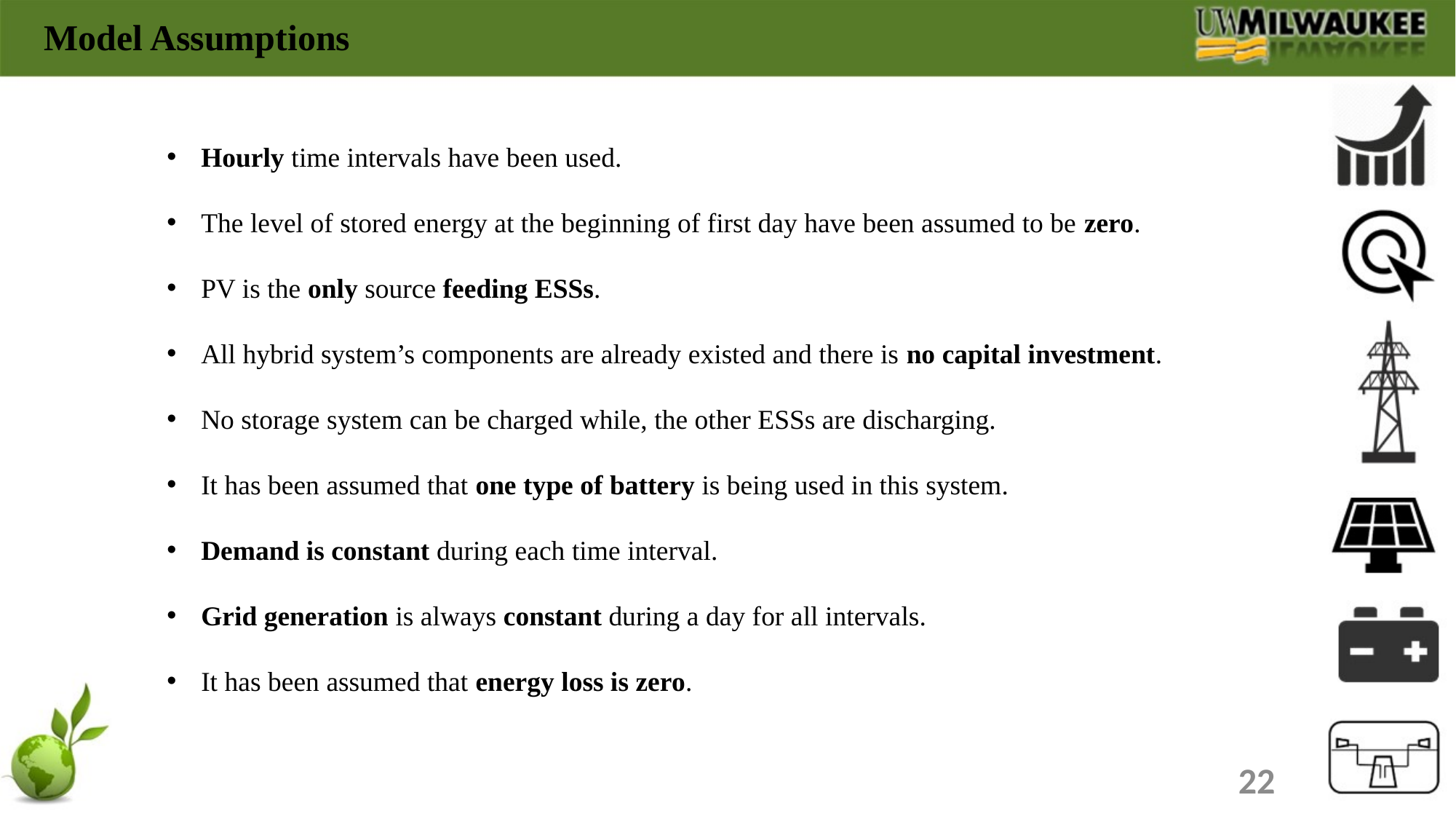

Model Assumptions
Hourly time intervals have been used.
The level of stored energy at the beginning of first day have been assumed to be zero.
PV is the only source feeding ESSs.
All hybrid system’s components are already existed and there is no capital investment.
No storage system can be charged while, the other ESSs are discharging.
It has been assumed that one type of battery is being used in this system.
Demand is constant during each time interval.
Grid generation is always constant during a day for all intervals.
It has been assumed that energy loss is zero.

22